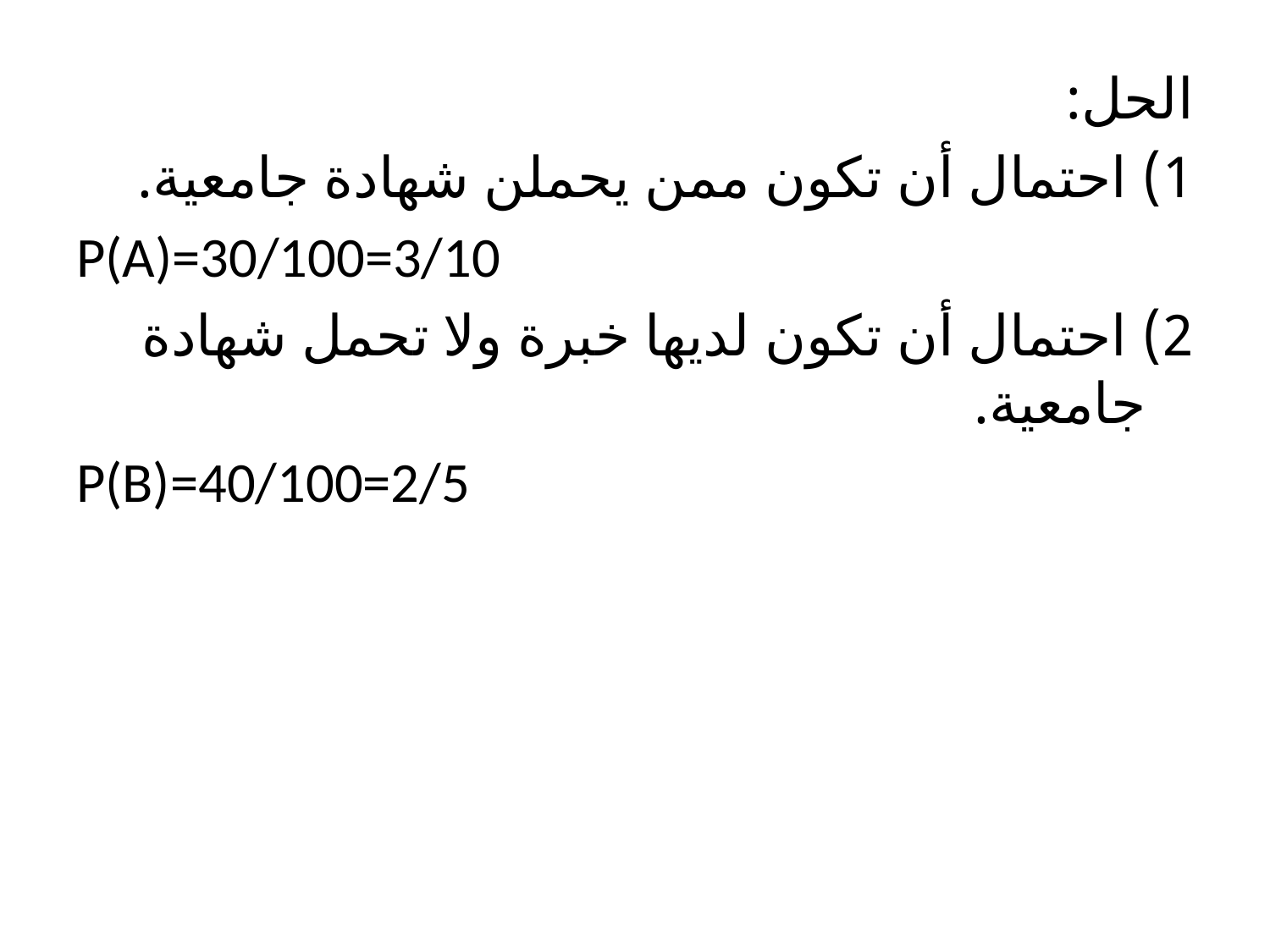

الحل:
1) احتمال أن تكون ممن يحملن شهادة جامعية.
P(A)=30/100=3/10
2) احتمال أن تكون لديها خبرة ولا تحمل شهادة جامعية.
P(B)=40/100=2/5